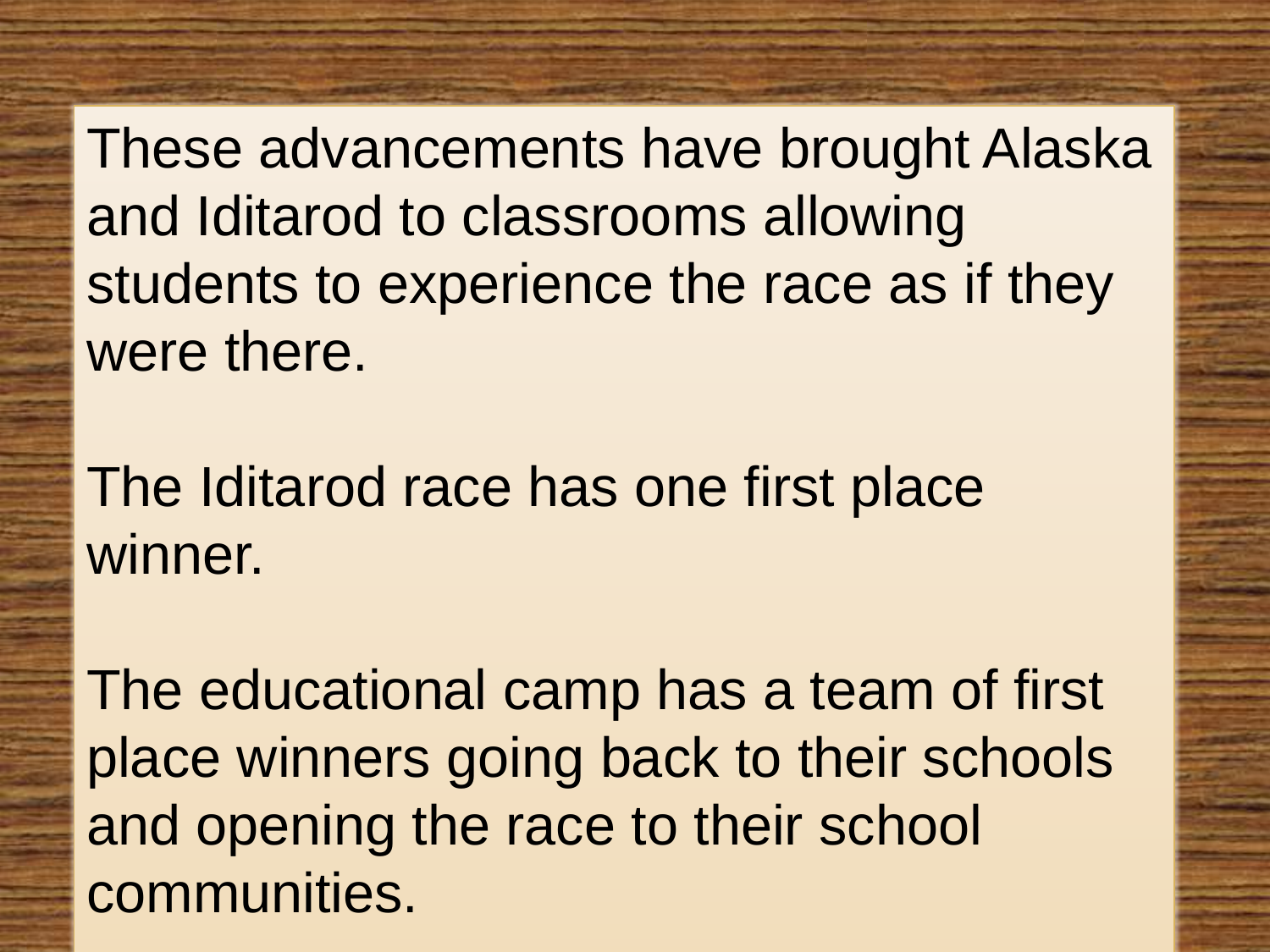

These advancements have brought Alaska and Iditarod to classrooms allowing students to experience the race as if they were there.

The Iditarod race has one first place winner.

The educational camp has a team of first place winners going back to their schools and opening the race to their school communities.